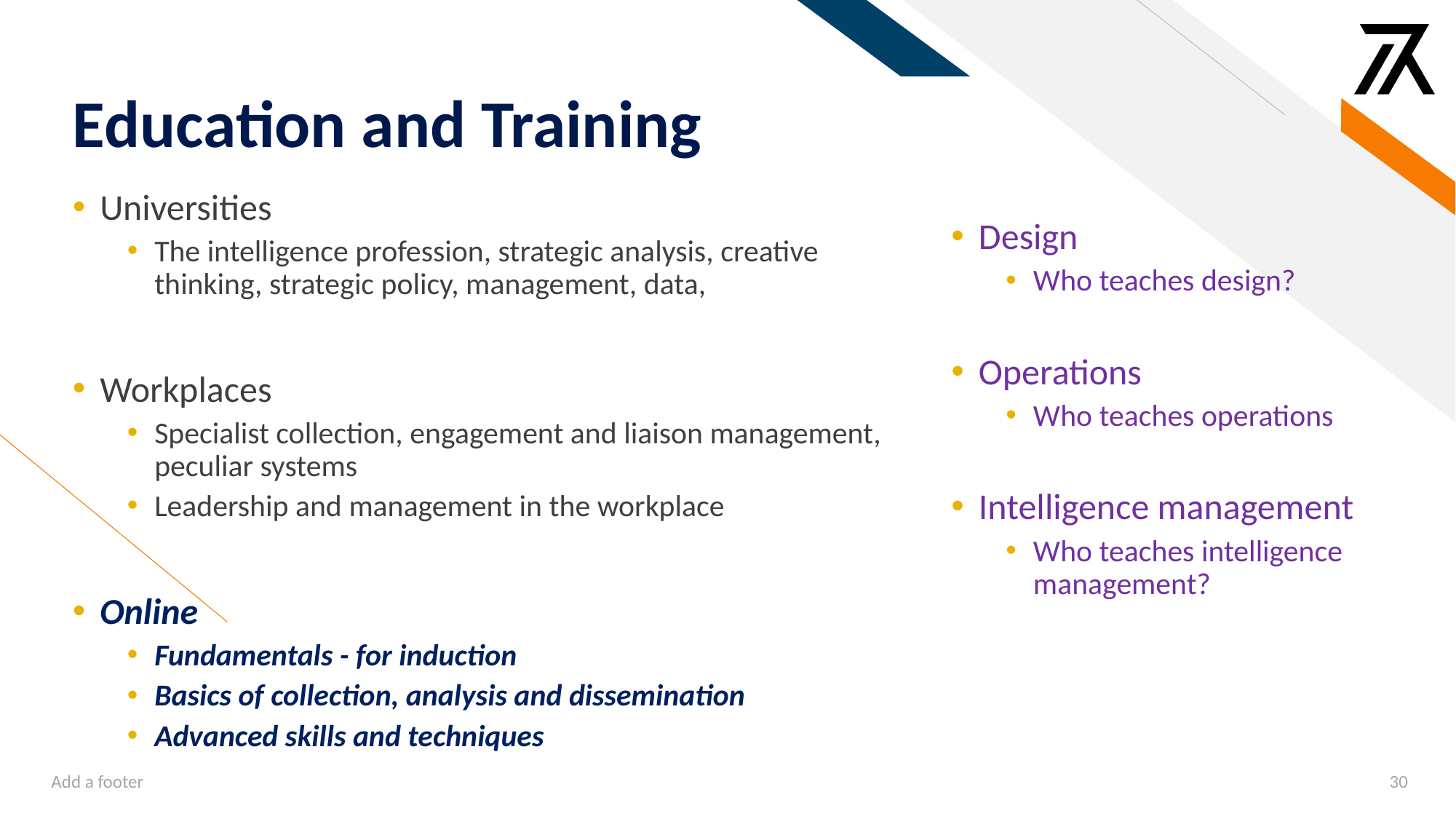

# Education and Training
Universities
The intelligence profession, strategic analysis, creative thinking, strategic policy, management, data,

Workplaces
Specialist collection, engagement and liaison management, peculiar systems
Leadership and management in the workplace

Online
Fundamentals - for induction
Basics of collection, analysis and dissemination
Advanced skills and techniques
Design
Who teaches design?

Operations
Who teaches operations

Intelligence management
Who teaches intelligence management?
Add a footer
30